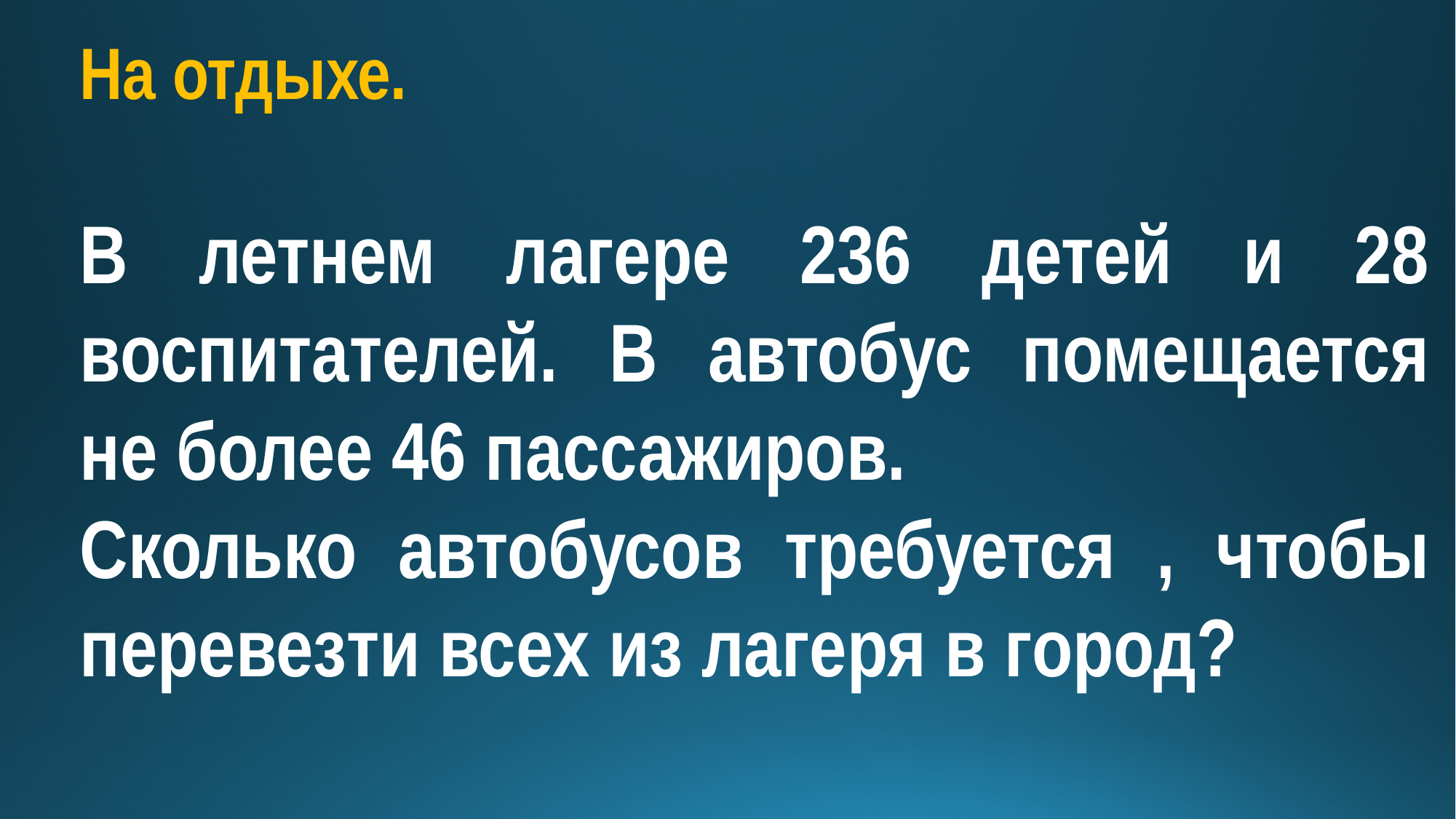

На отдыхе.

В летнем лагере 236 детей и 28 воспитателей. В автобус помещается не более 46 пассажиров.
Сколько автобусов требуется , чтобы перевезти всех из лагеря в город?